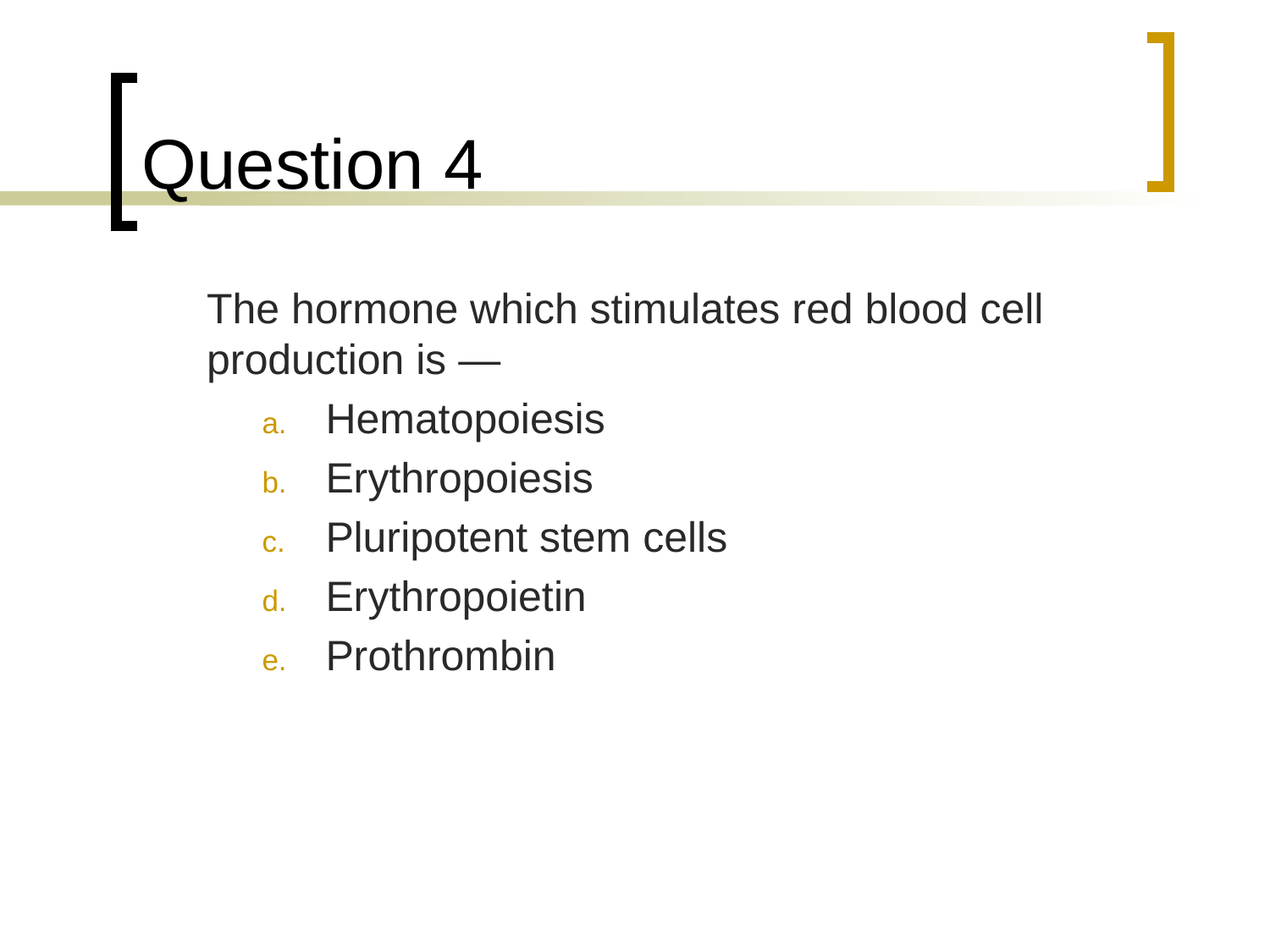

# Question 4
	The hormone which stimulates red blood cell production is —
Hematopoiesis
Erythropoiesis
Pluripotent stem cells
Erythropoietin
Prothrombin